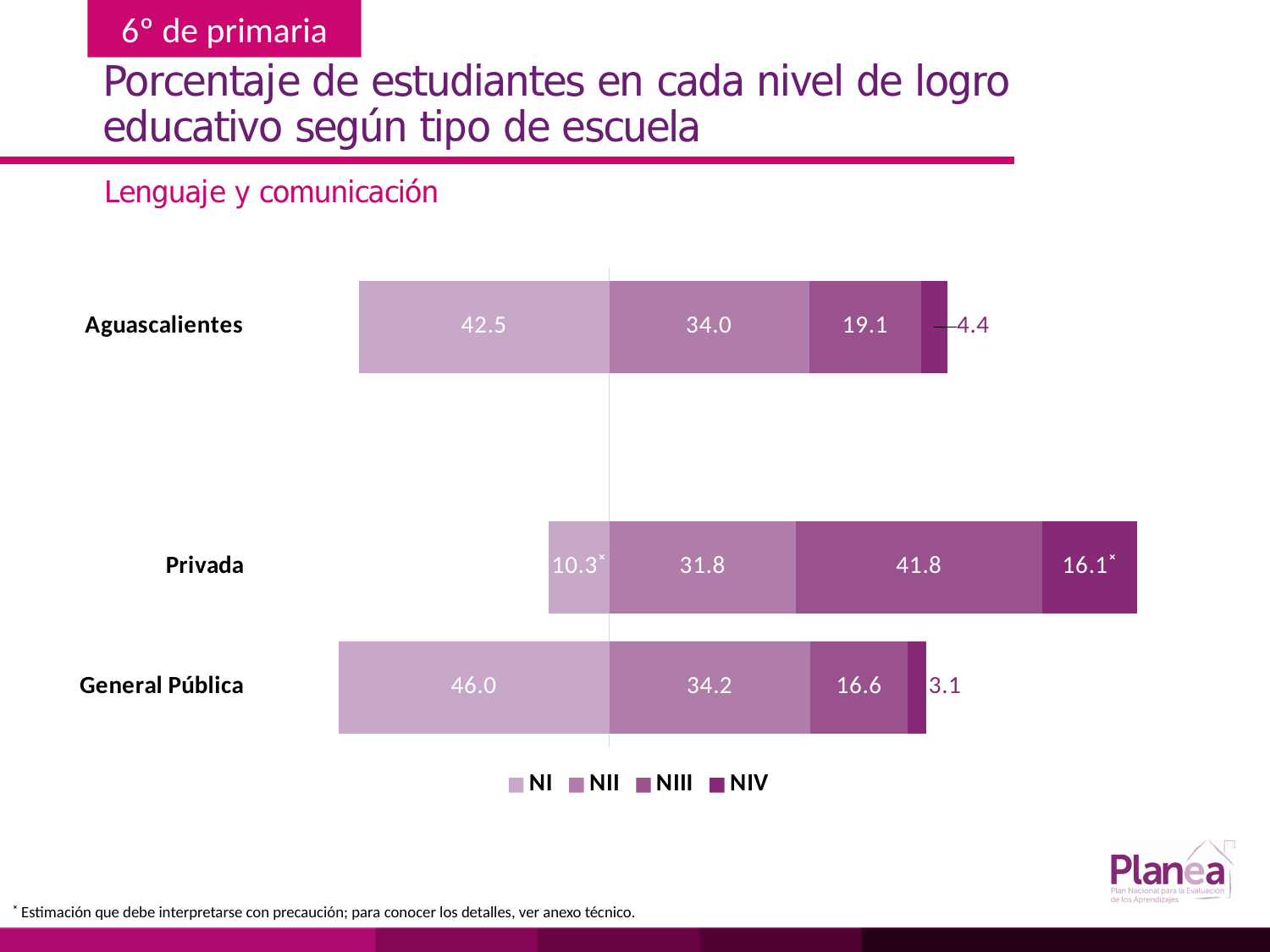

# Porcentaje de estudiantes en cada nivel de logro educativo según tipo de escuela

Lenguaje y comunicación

### Chart

| Category |  |  |  |  |
|---|---|---|---|---|
| General Pública | -46.0 | 34.2 | 16.6 | 3.1 |
| Privada | -10.3 | 31.8 | 41.8 | 16.1 |
|  | None | None | None | None |
| Aguascalientes | -42.5 | 34.0 | 19.1 | 4.4 |
˟ Estimación que debe interpretarse con precaución; para conocer los detalles, ver anexo técnico.